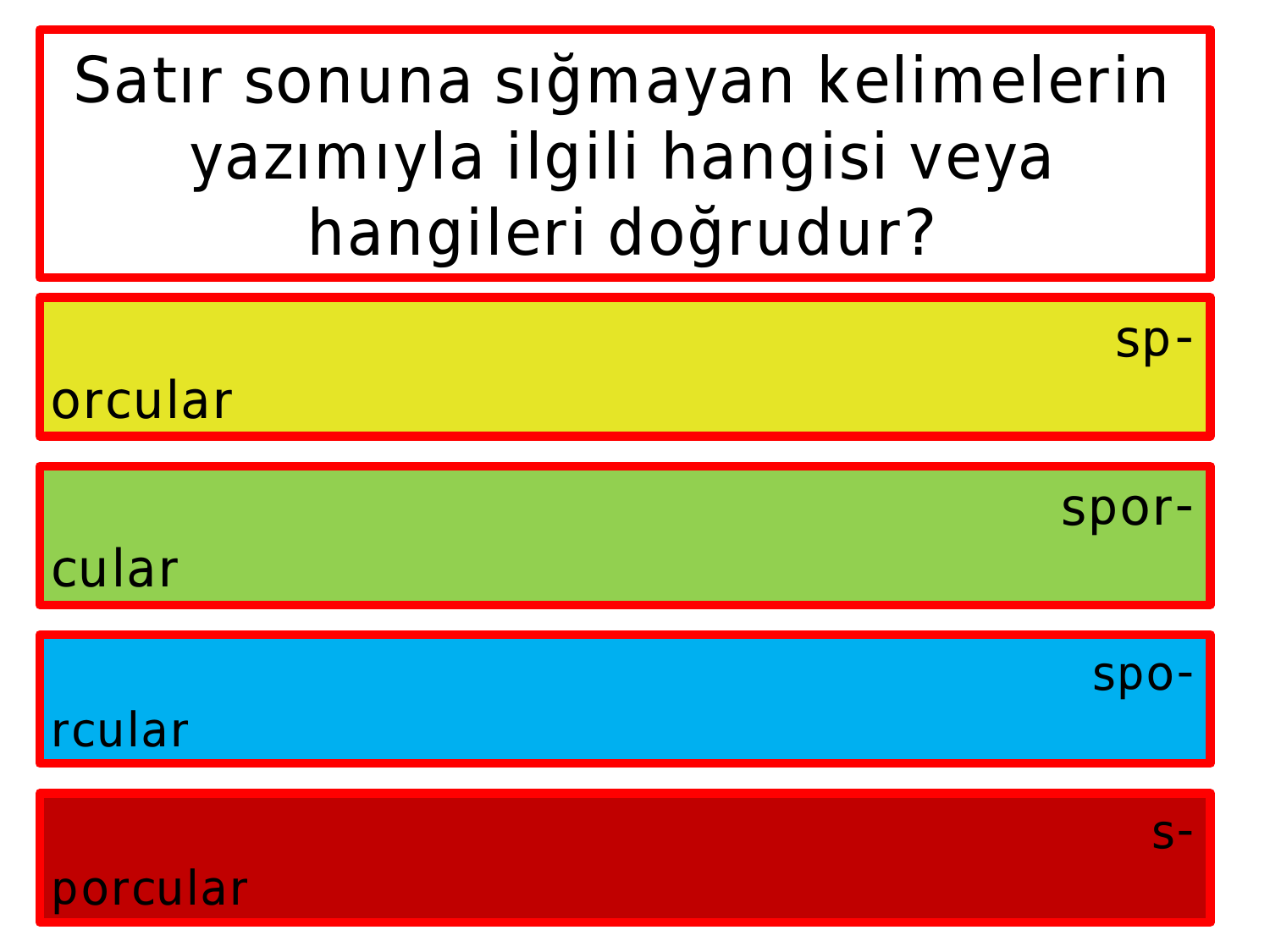

# Satır sonuna sığmayan kelimelerin yazımıyla ilgili hangisi veya hangileri doğrudur?
sp-
orcular
spor-
cular
spo-
rcular
s-
porcular